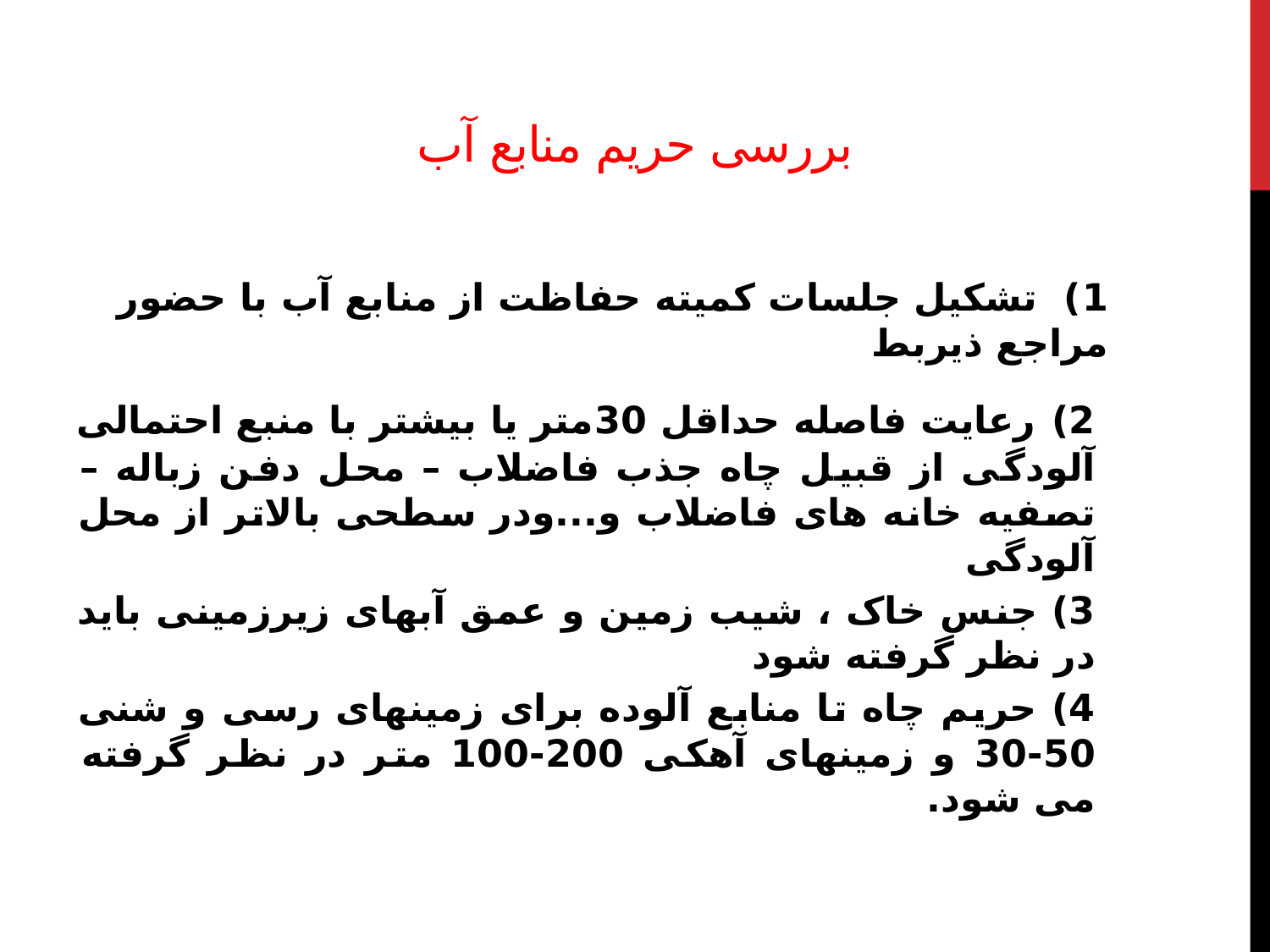

# بررسی حریم منابع آب
1)  تشکیل جلسات کمیته حفاظت از منابع آب با حضور مراجع ذیربط
2) رعایت فاصله حداقل 30متر یا بیشتر با منبع احتمالی آلودگی از قبیل چاه جذب فاضلاب – محل دفن زباله – تصفیه خانه های فاضلاب و...ودر سطحی بالاتر از محل آلودگی
3) جنس خاک ، شیب زمین و عمق آبهای زیرزمینی باید در نظر گرفته شود
4) حریم چاه تا منابع آلوده برای زمینهای رسی و شنی 50-30 و زمینهای آهکی 200-100 متر در نظر گرفته می شود.